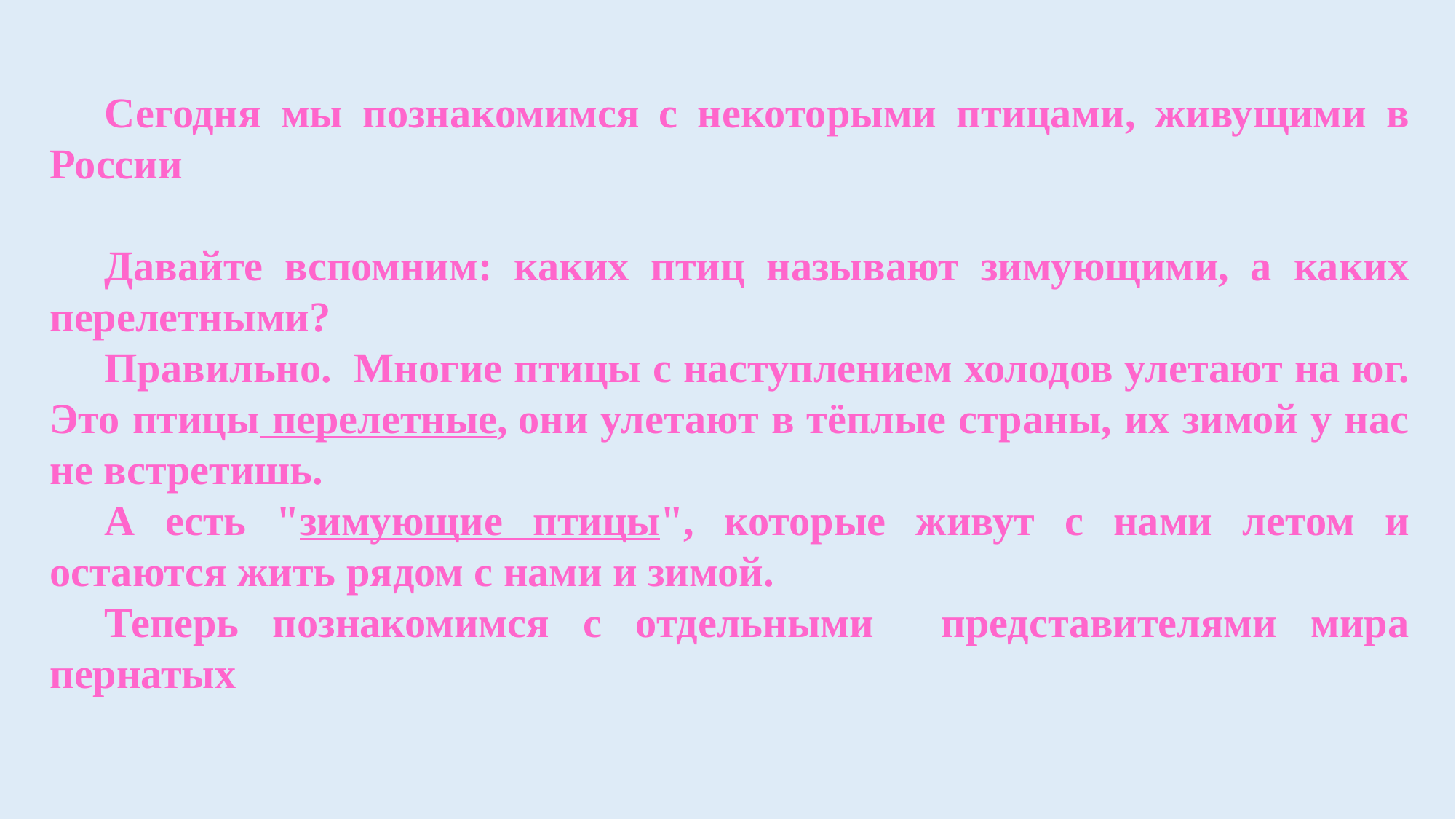

Сегодня мы познакомимся с некоторыми птицами, живущими в России

Давайте вспомним: каких птиц называют зимующими, а каких перелетными?
Правильно.  Многие птицы с наступлением холодов улетают на юг. Это птицы перелетные, они улетают в тёплые страны, их зимой у нас не встретишь.
А есть "зимующие птицы", которые живут с нами летом и остаются жить рядом с нами и зимой.
Теперь познакомимся с отдельными  представителями мира пернатых